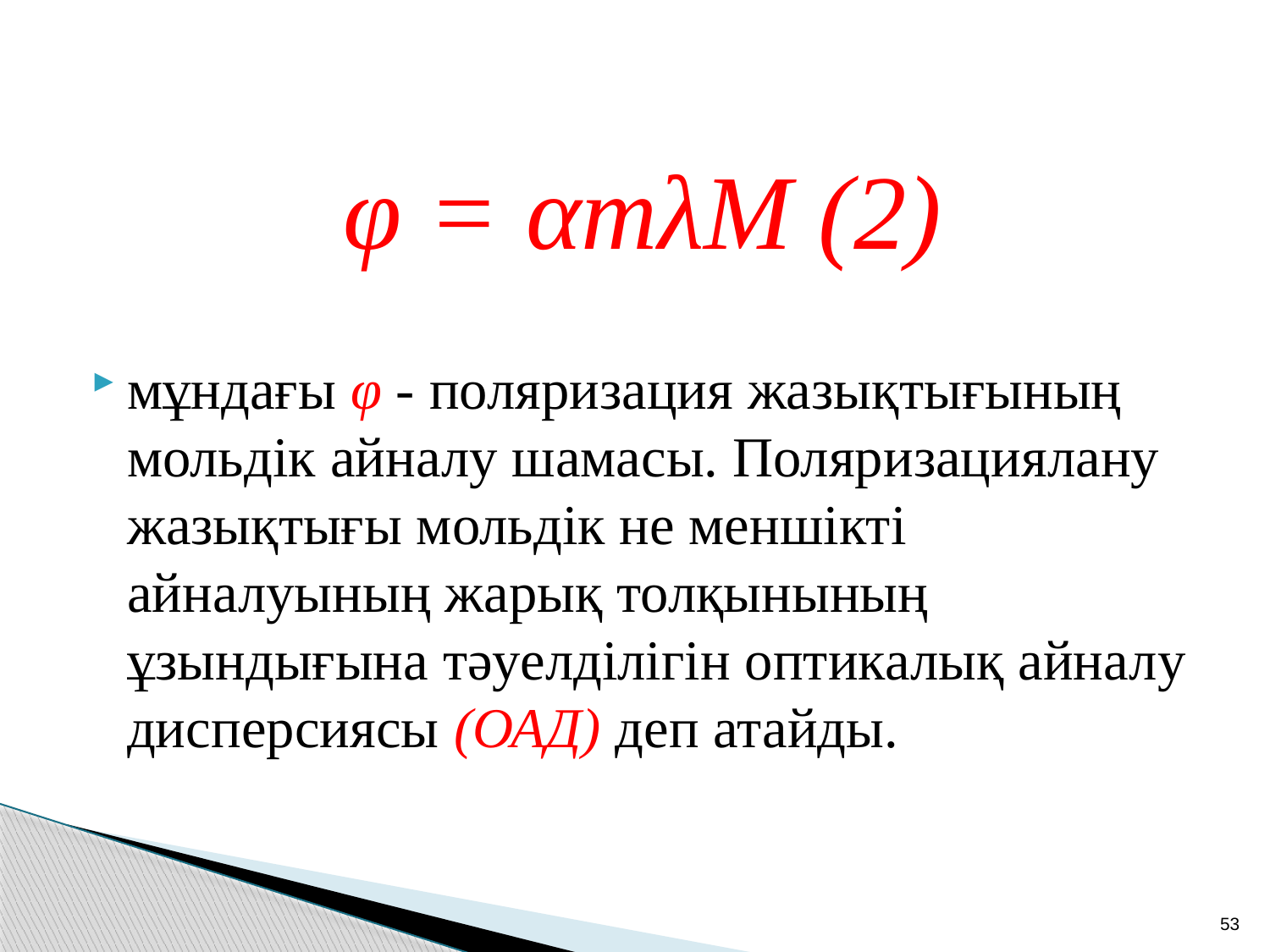

φ = αтλМ (2)

мұндағы φ - поляризация жазықтығының мольдік айналу шамасы. Поляризациялану жазықтығы мольдік не меншікті айналуының жарық толқынының ұзындығына тәуелділігін оптикалық айналу дисперсиясы (ОАД) деп атайды.
53